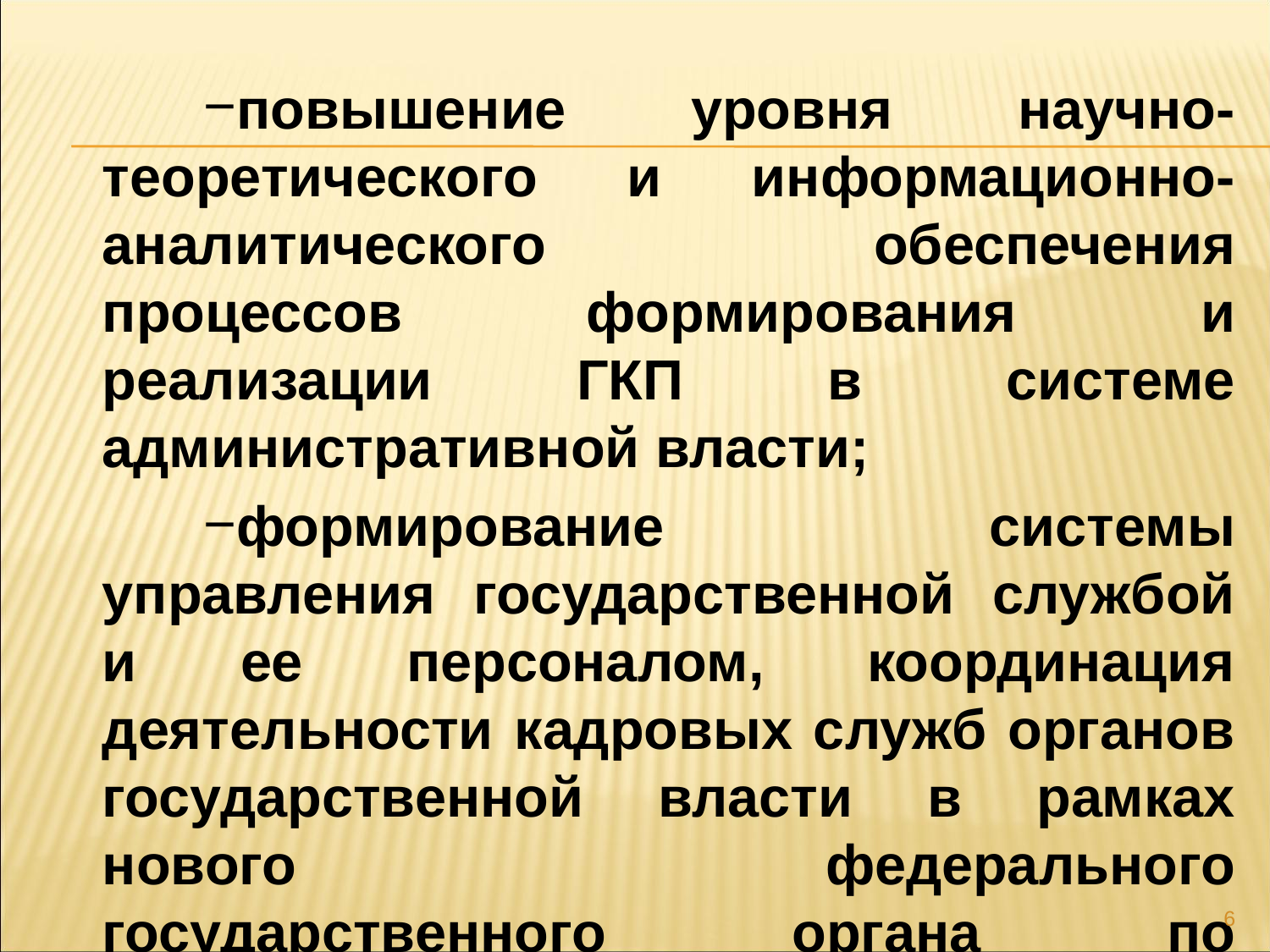

повышение уровня научно-теоретического и информационно-аналитического обеспечения процессов формирования и реализации ГКП в системе административной власти;
формирование системы управления государственной службой и ее персоналом, координация деятельности кадровых служб органов государственной власти в рамках нового федерального государственного органа по управлению государственной службой;
6